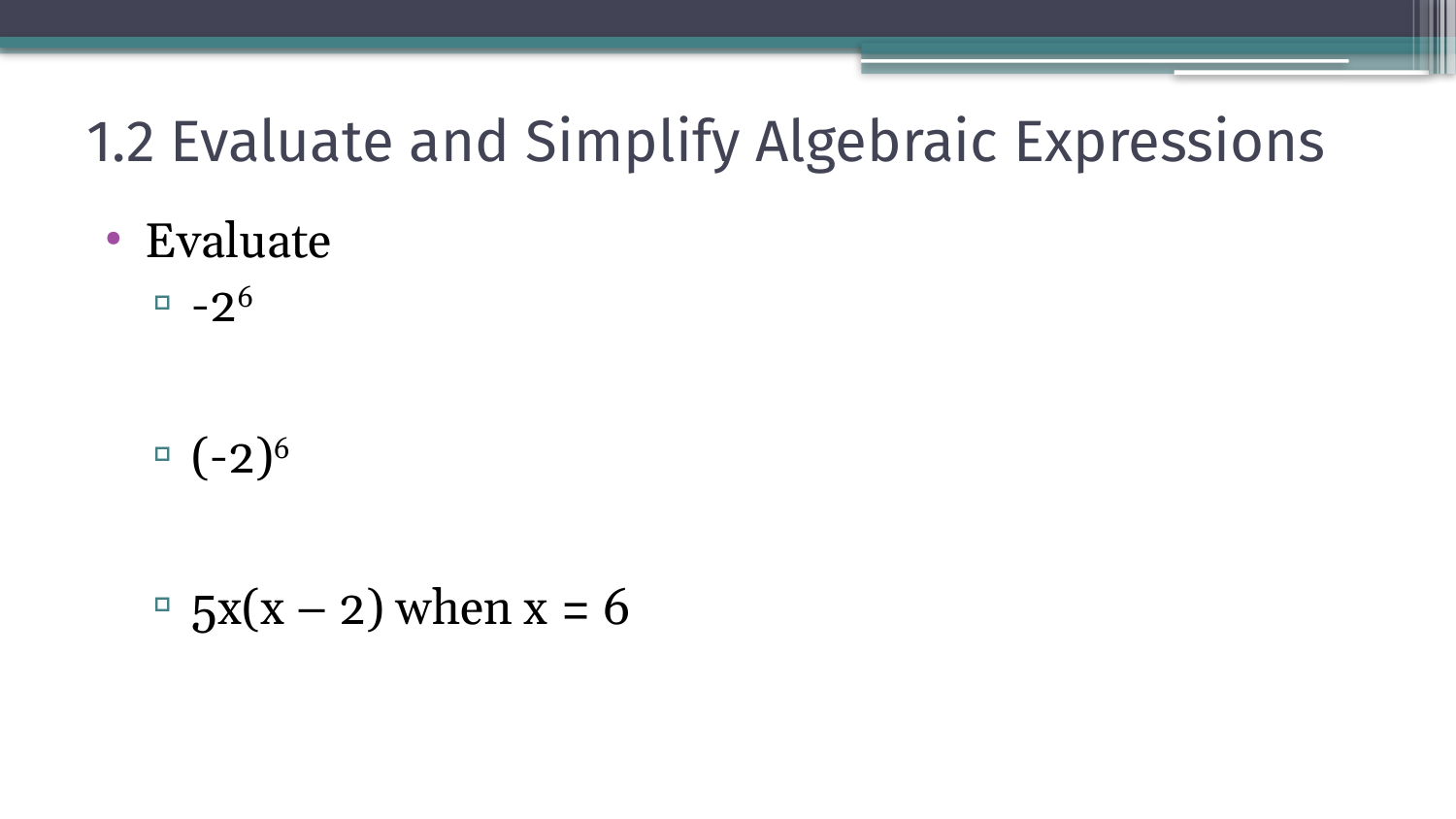

# 1.2 Evaluate and Simplify Algebraic Expressions
Evaluate
-26

(-2)6

5x(x – 2) when x = 6